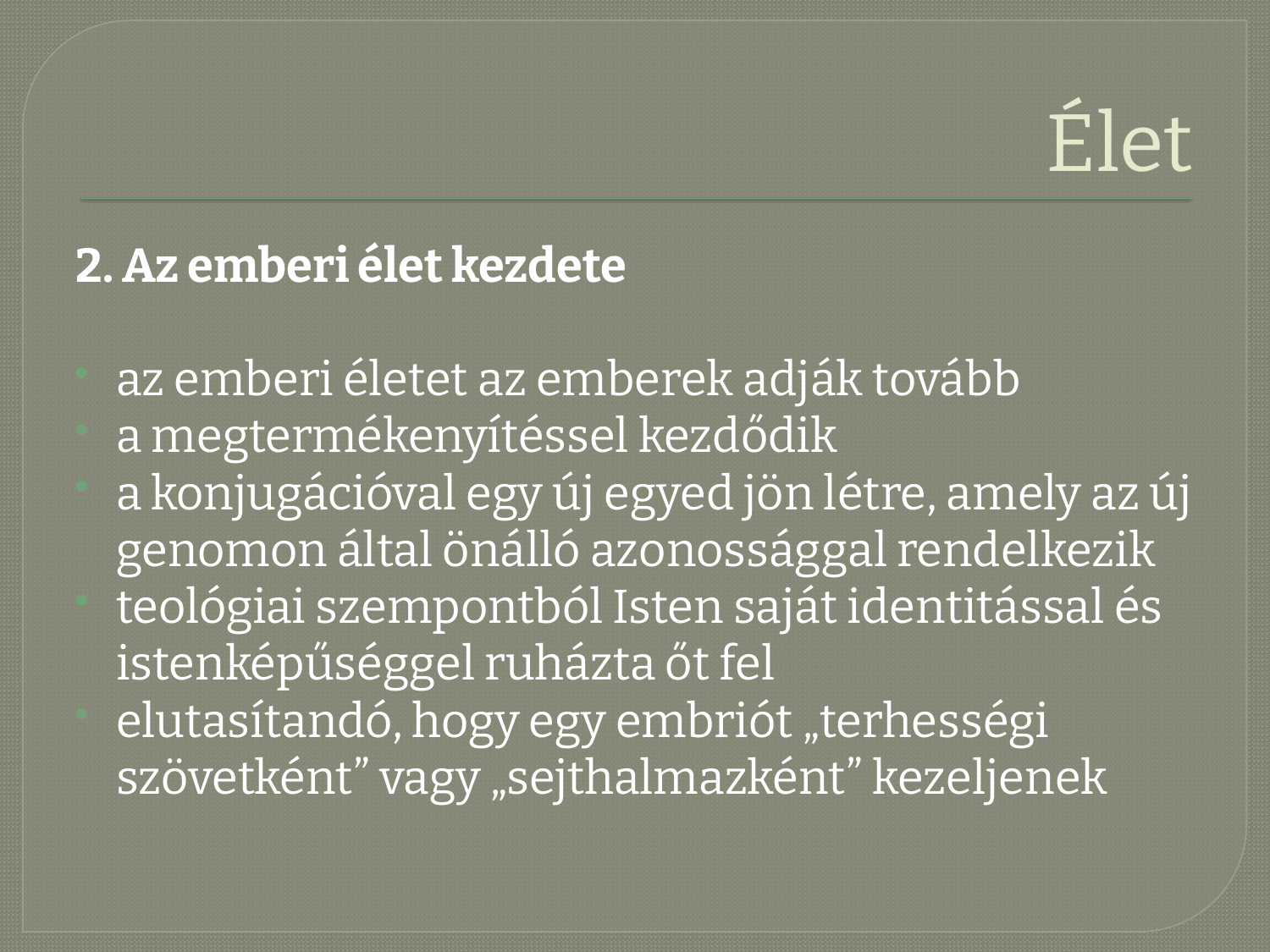

# Élet
2. Az emberi élet kezdete

az emberi életet az emberek adják tovább
a megtermékenyítéssel kezdődik
a konjugációval egy új egyed jön létre, amely az új genomon által önálló azonossággal rendelkezik
teológiai szempontból Isten saját identitással és istenképűséggel ruházta őt fel
elutasítandó, hogy egy embriót „terhességi szövetként” vagy „sejthalmazként” kezeljenek